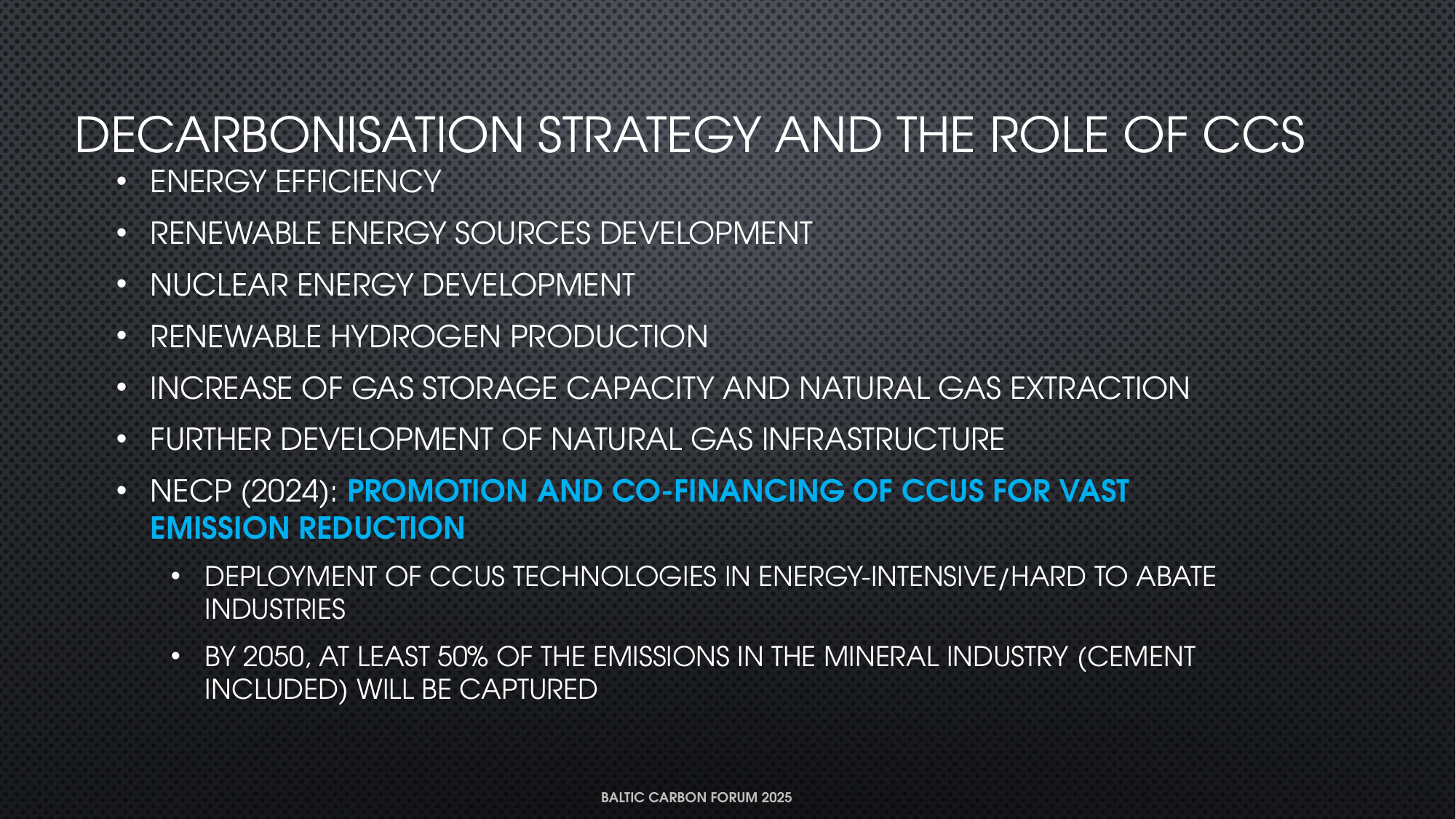

# Decarbonisation strategy and the role of CCS
Energy efficiency
Renewable Energy Sources Development
Nuclear energy development
Renewable hydrogen production
Increase of gas storage capacity and natural gas extraction
Further development of natural gas infrastructure
NECP (2024): Promotion and co-financing of CCUS for vast emission reduction
Deployment of CCUS technologies in energy-intensive/hard to abate industries
By 2050, at least 50% of the emissions in the Mineral industry (Cement included) will be captured

BALTIC CARBON FORUM 2025